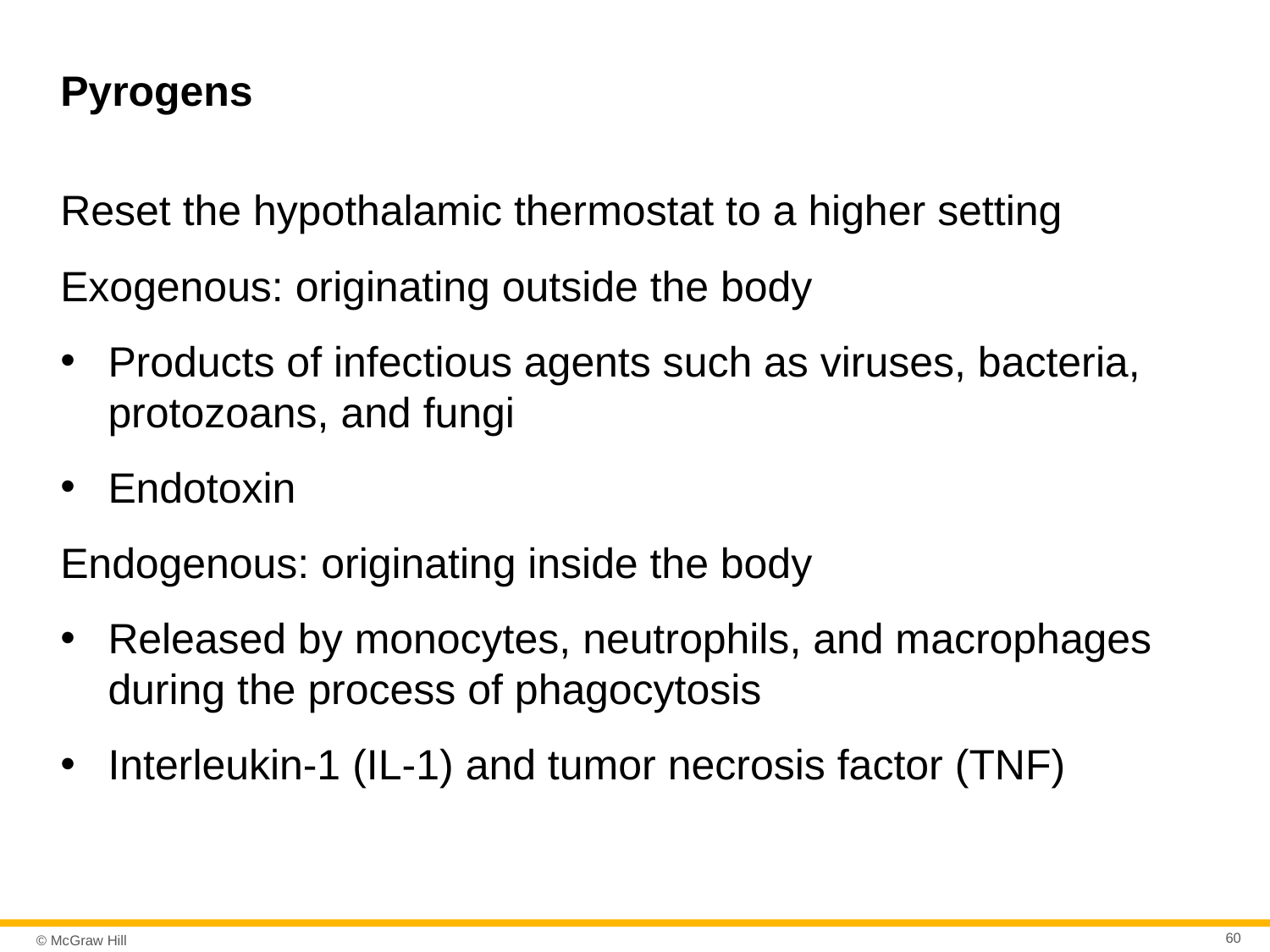

# Pyrogens
Reset the hypothalamic thermostat to a higher setting
Exogenous: originating outside the body
Products of infectious agents such as viruses, bacteria, protozoans, and fungi
Endotoxin
Endogenous: originating inside the body
Released by monocytes, neutrophils, and macrophages during the process of phagocytosis
Interleukin-1 (IL-1) and tumor necrosis factor (TNF)